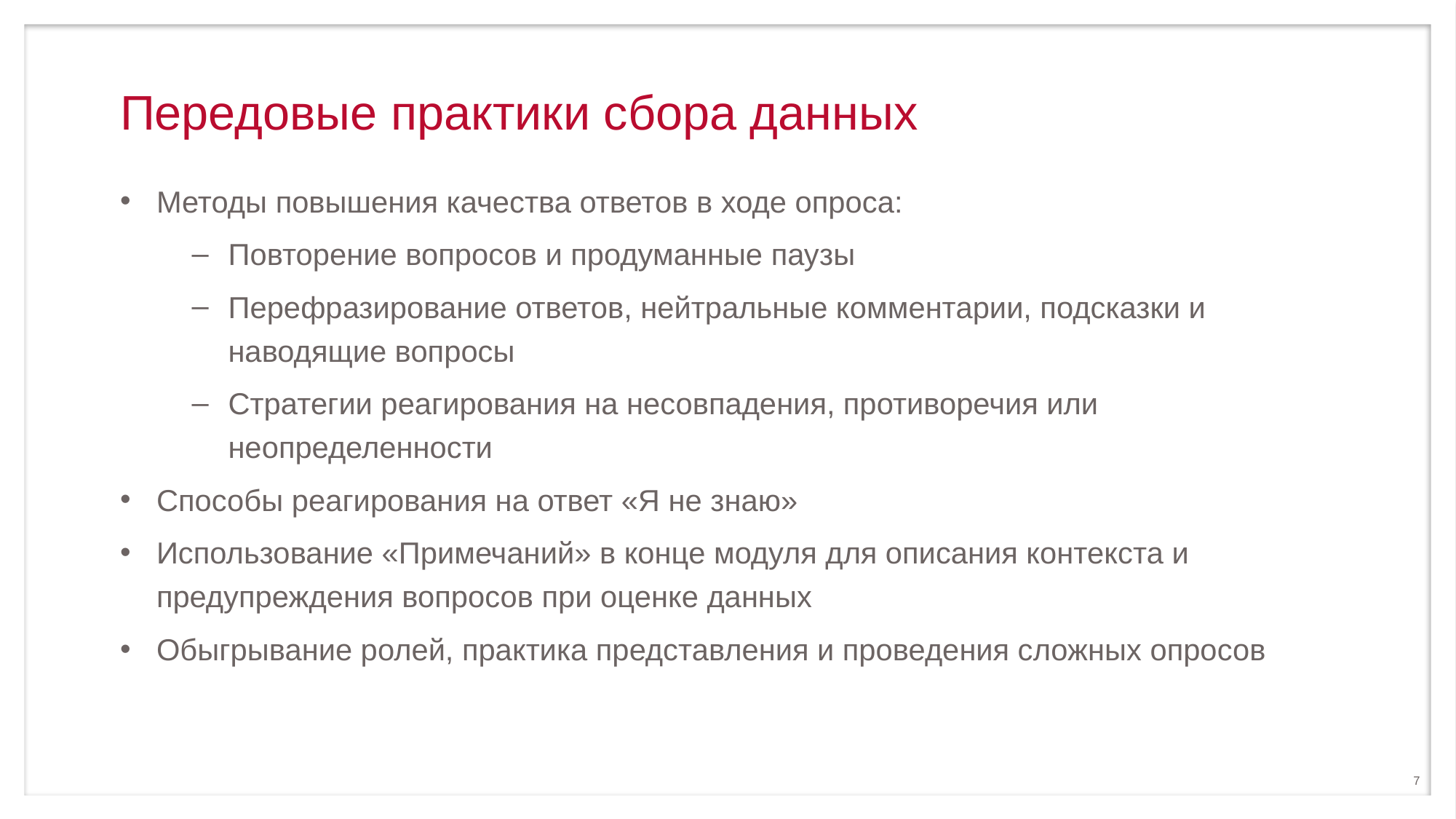

# Передовые практики сбора данных
Методы повышения качества ответов в ходе опроса:
Повторение вопросов и продуманные паузы
Перефразирование ответов, нейтральные комментарии, подсказки и наводящие вопросы
Стратегии реагирования на несовпадения, противоречия или неопределенности
Способы реагирования на ответ «Я не знаю»
Использование «Примечаний» в конце модуля для описания контекста и предупреждения вопросов при оценке данных
Обыгрывание ролей, практика представления и проведения сложных опросов
7